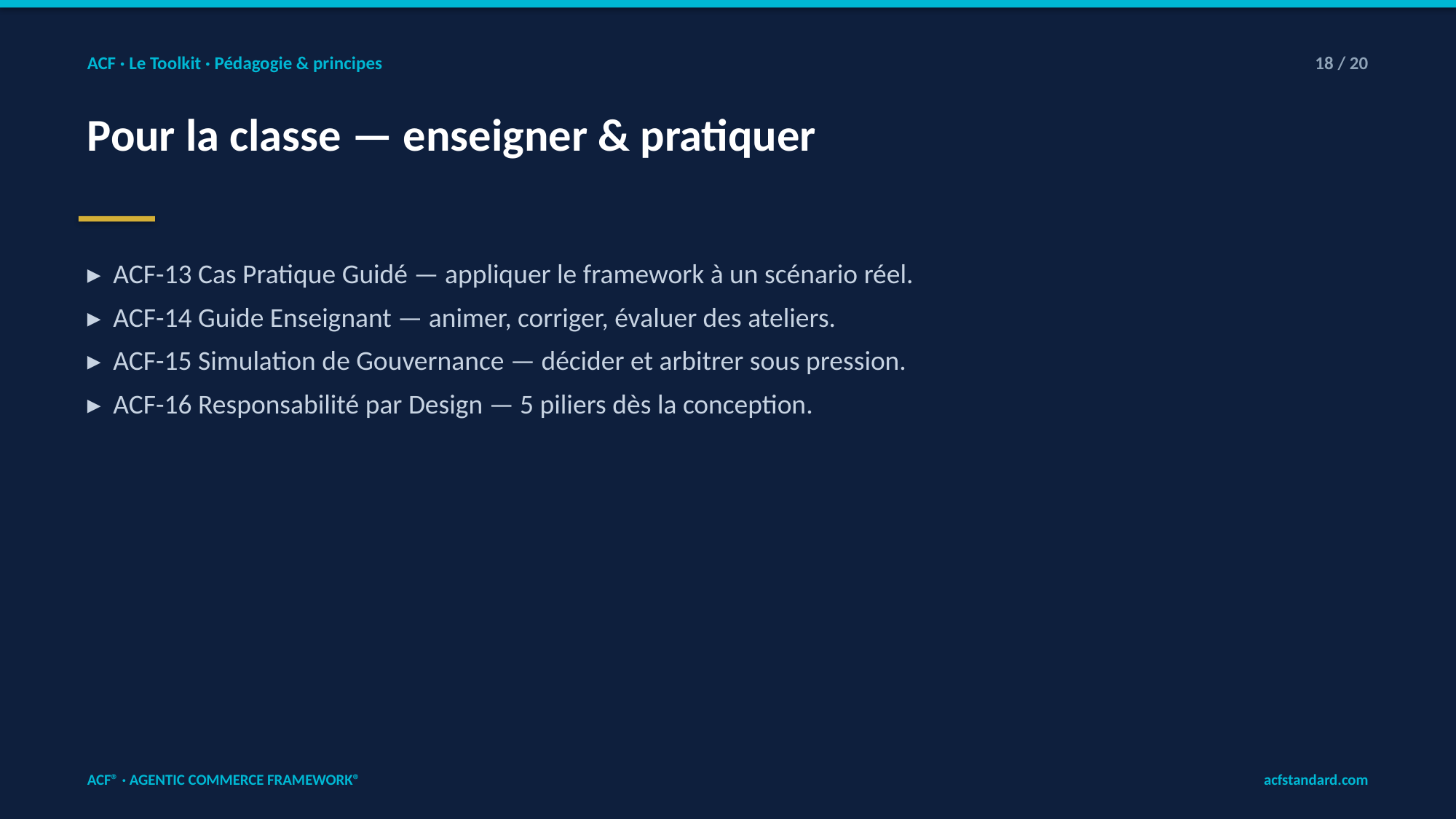

ACF · Le Toolkit · Pédagogie & principes
18 / 20
Pour la classe — enseigner & pratiquer

▸  ACF-13 Cas Pratique Guidé — appliquer le framework à un scénario réel.
▸  ACF-14 Guide Enseignant — animer, corriger, évaluer des ateliers.
▸  ACF-15 Simulation de Gouvernance — décider et arbitrer sous pression.
▸  ACF-16 Responsabilité par Design — 5 piliers dès la conception.
ACF® · AGENTIC COMMERCE FRAMEWORK®
acfstandard.com